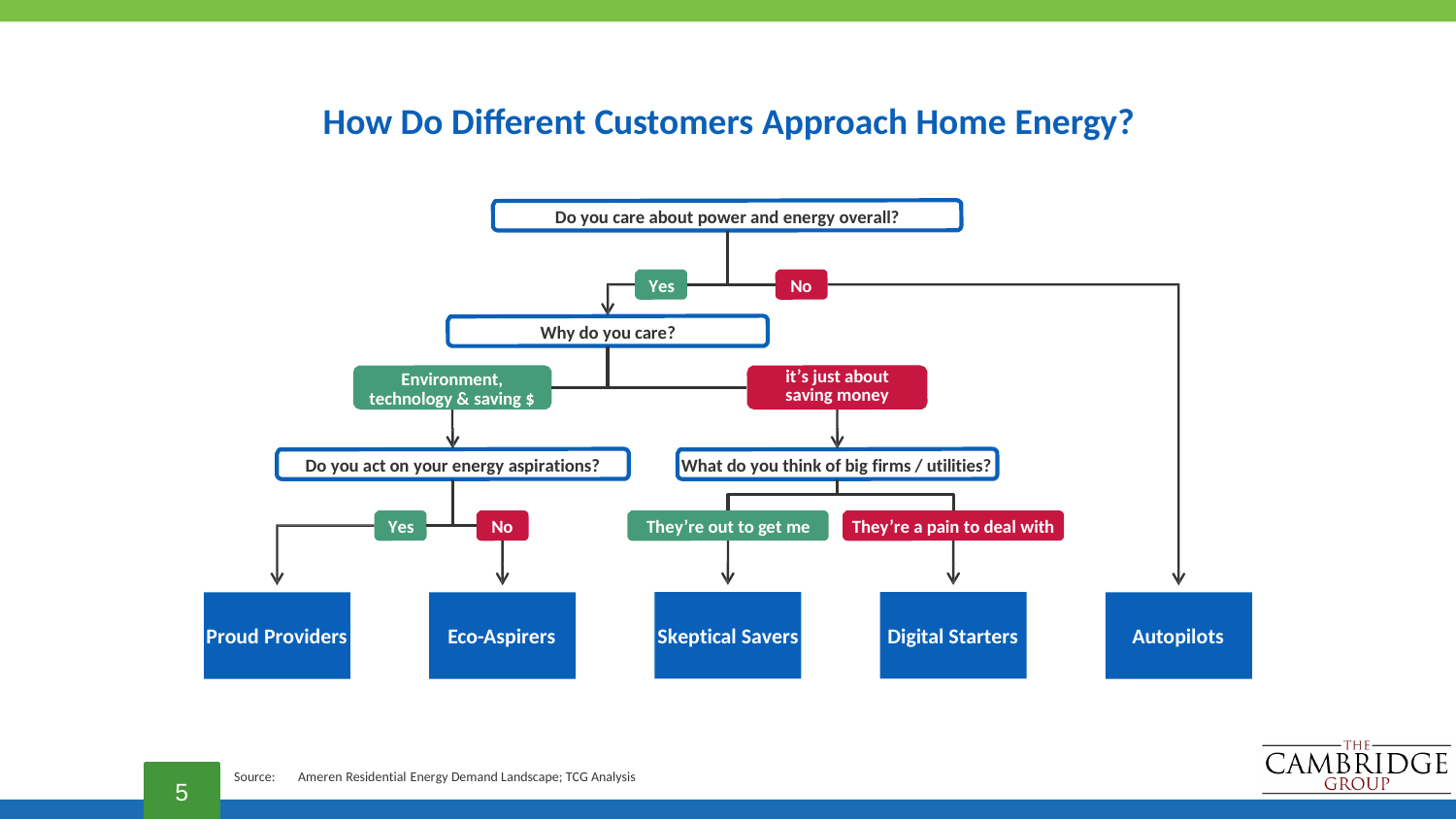

# How Do Different Customers Approach Home Energy?

Do you care about power and energy overall?

Yes
No

Why do you care?

Environment,
it’s just about saving money
technology & saving $

Do you act on your energy aspirations?
What do you think of big firms / utilities?

Yes
No
They’re out to get me
They’re a pain to deal with

Skeptical Savers

Digital Starters

Eco-Aspirers

Proud Providers

Autopilots

5
Source:
Ameren Residential Energy Demand Landscape; TCG Analysis